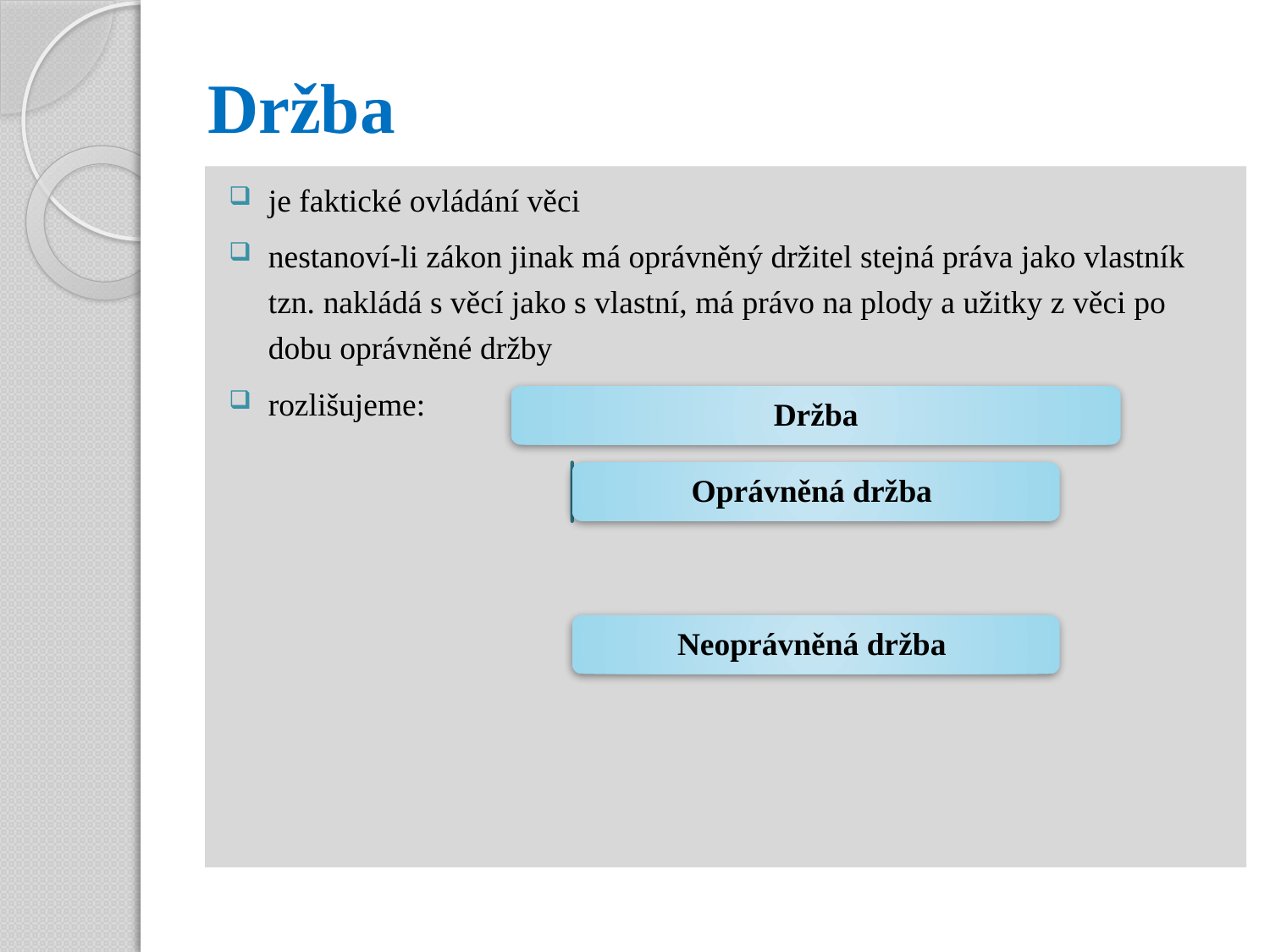

# Držba
je faktické ovládání věci
nestanoví-li zákon jinak má oprávněný držitel stejná práva jako vlastník tzn. nakládá s věcí jako s vlastní, má právo na plody a užitky z věci po dobu oprávněné držby
rozlišujeme:

Držba
Oprávněná držba
Neoprávněná držba